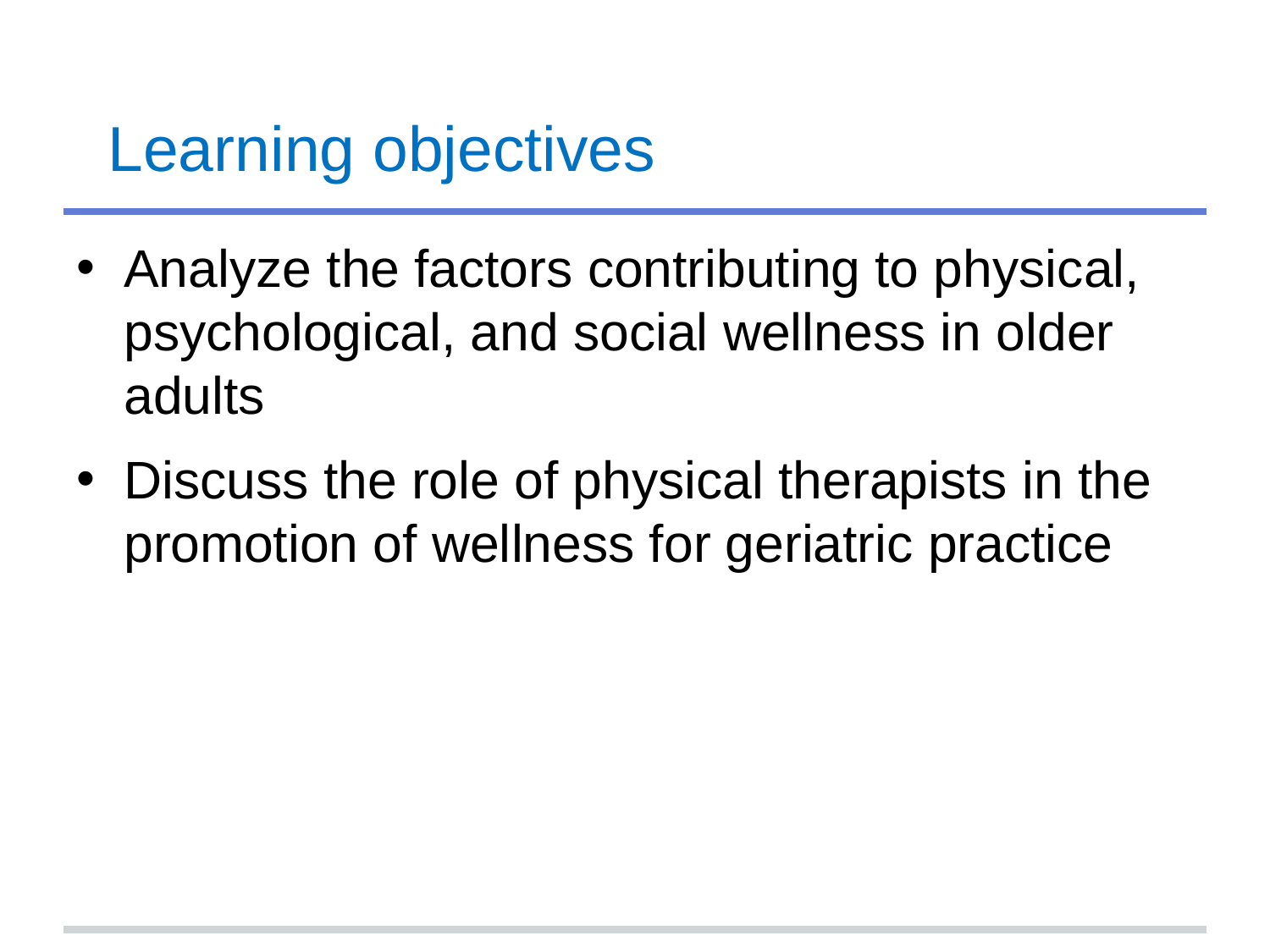

# Learning objectives
Analyze the factors contributing to physical, psychological, and social wellness in older adults
Discuss the role of physical therapists in the promotion of wellness for geriatric practice